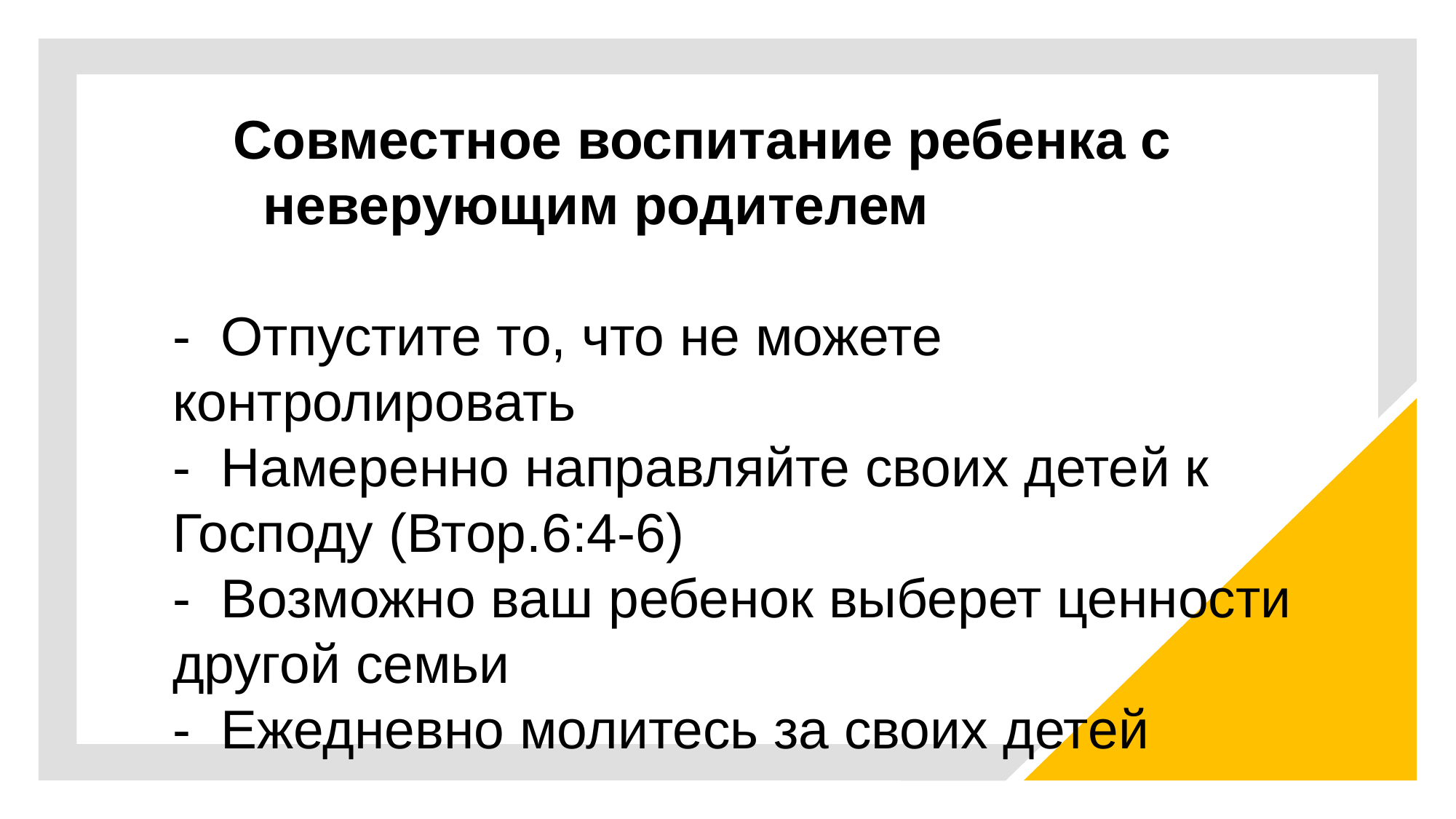

Совместное воспитание ребенка с
      неверующим родителем

-  Отпустите то, что не можете контролировать
-  Намеренно направляйте своих детей к Господу (Втор.6:4-6)
-  Возможно ваш ребенок выберет ценности другой семьи
-  Ежедневно молитесь за своих детей